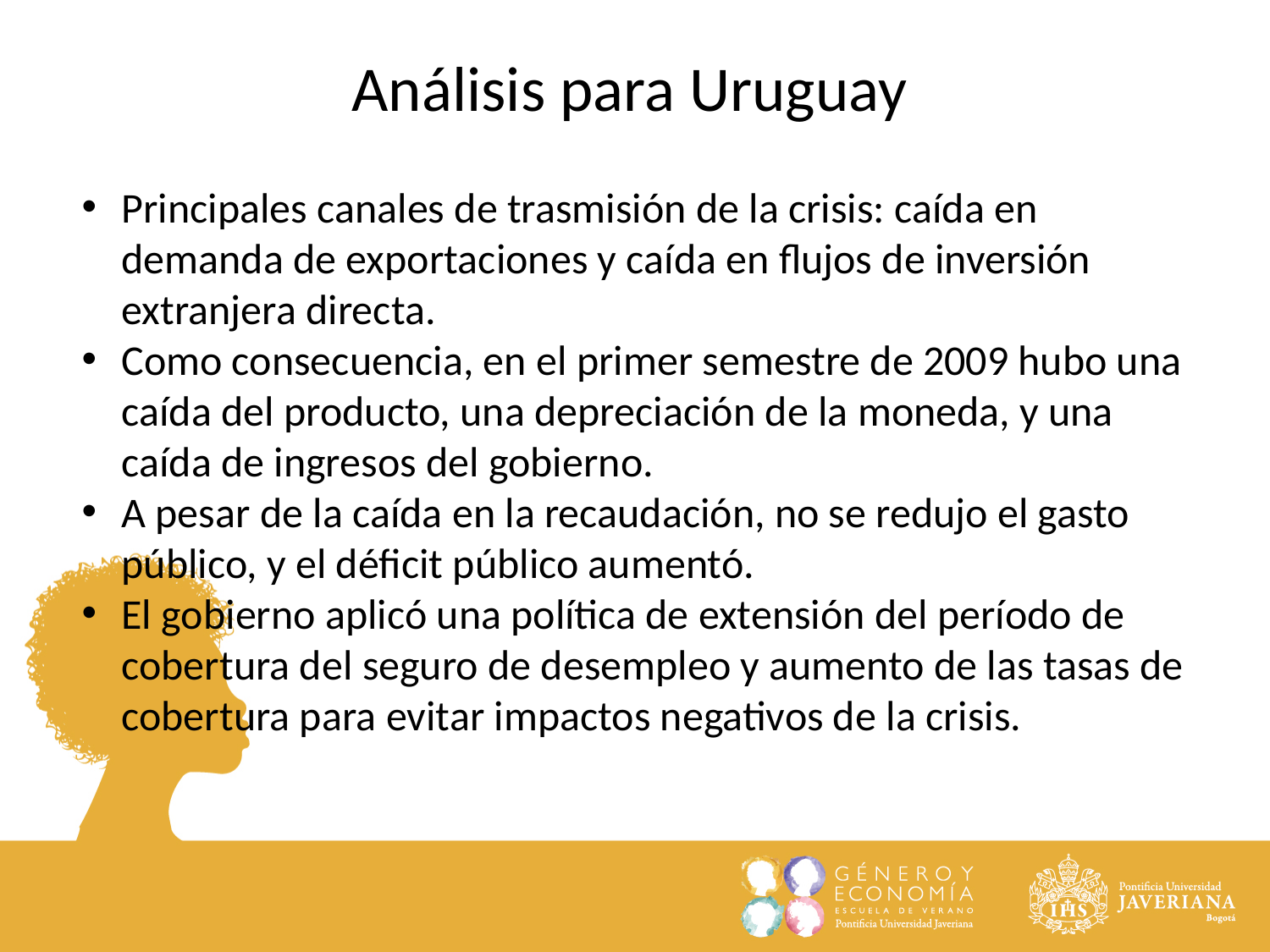

Análisis para Uruguay
Principales canales de trasmisión de la crisis: caída en demanda de exportaciones y caída en flujos de inversión extranjera directa.
Como consecuencia, en el primer semestre de 2009 hubo una caída del producto, una depreciación de la moneda, y una caída de ingresos del gobierno.
A pesar de la caída en la recaudación, no se redujo el gasto público, y el déficit público aumentó.
El gobierno aplicó una política de extensión del período de cobertura del seguro de desempleo y aumento de las tasas de cobertura para evitar impactos negativos de la crisis.